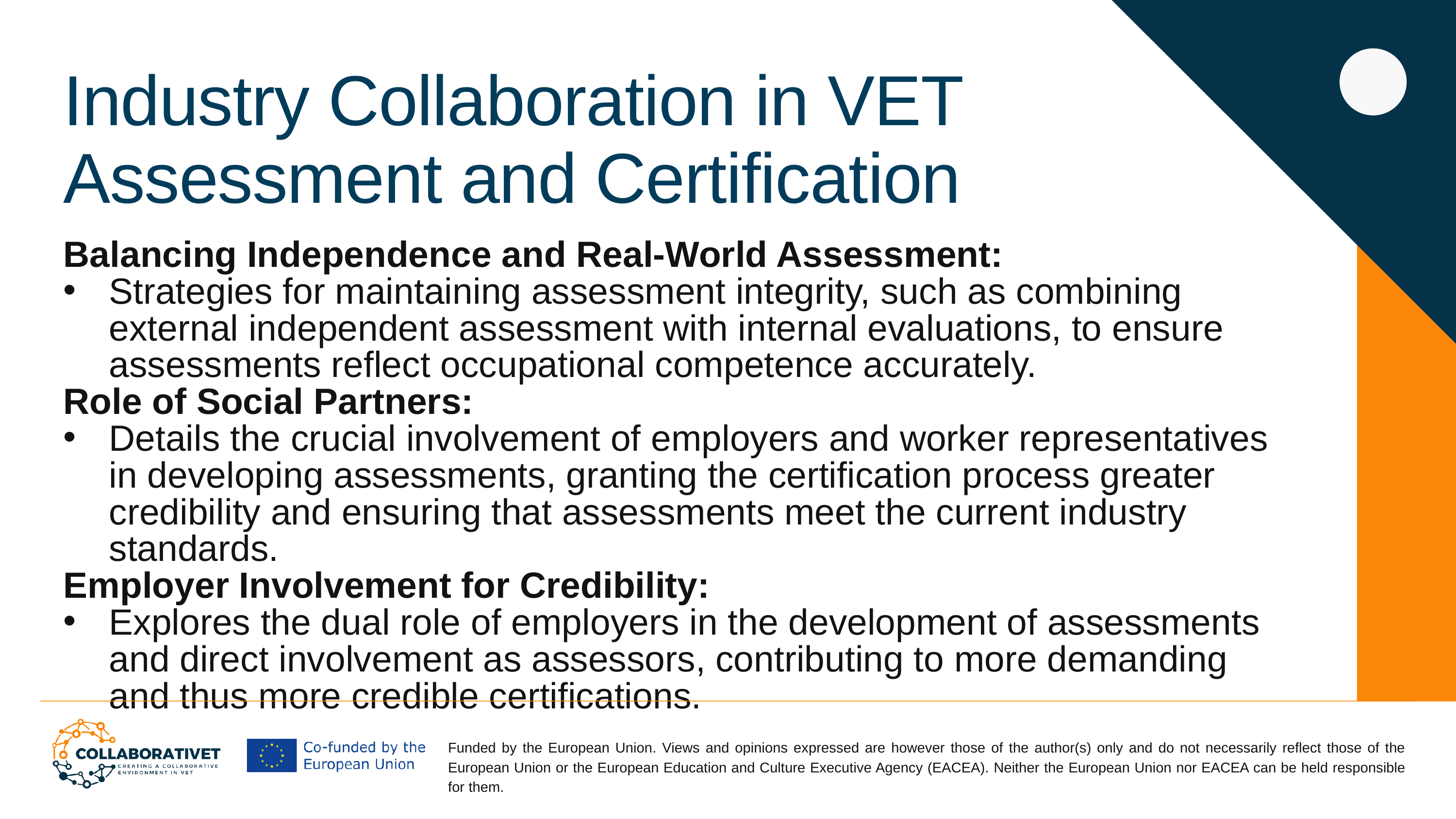

Industry Collaboration in VET Assessment and Certification
Balancing Independence and Real-World Assessment:
Strategies for maintaining assessment integrity, such as combining external independent assessment with internal evaluations, to ensure assessments reflect occupational competence accurately.
Role of Social Partners:
Details the crucial involvement of employers and worker representatives in developing assessments, granting the certification process greater credibility and ensuring that assessments meet the current industry standards.
Employer Involvement for Credibility:
Explores the dual role of employers in the development of assessments and direct involvement as assessors, contributing to more demanding and thus more credible certifications.

Funded by the European Union. Views and opinions expressed are however those of the author(s) only and do not necessarily reflect those of the European Union or the European Education and Culture Executive Agency (EACEA). Neither the European Union nor EACEA can be held responsible for them.